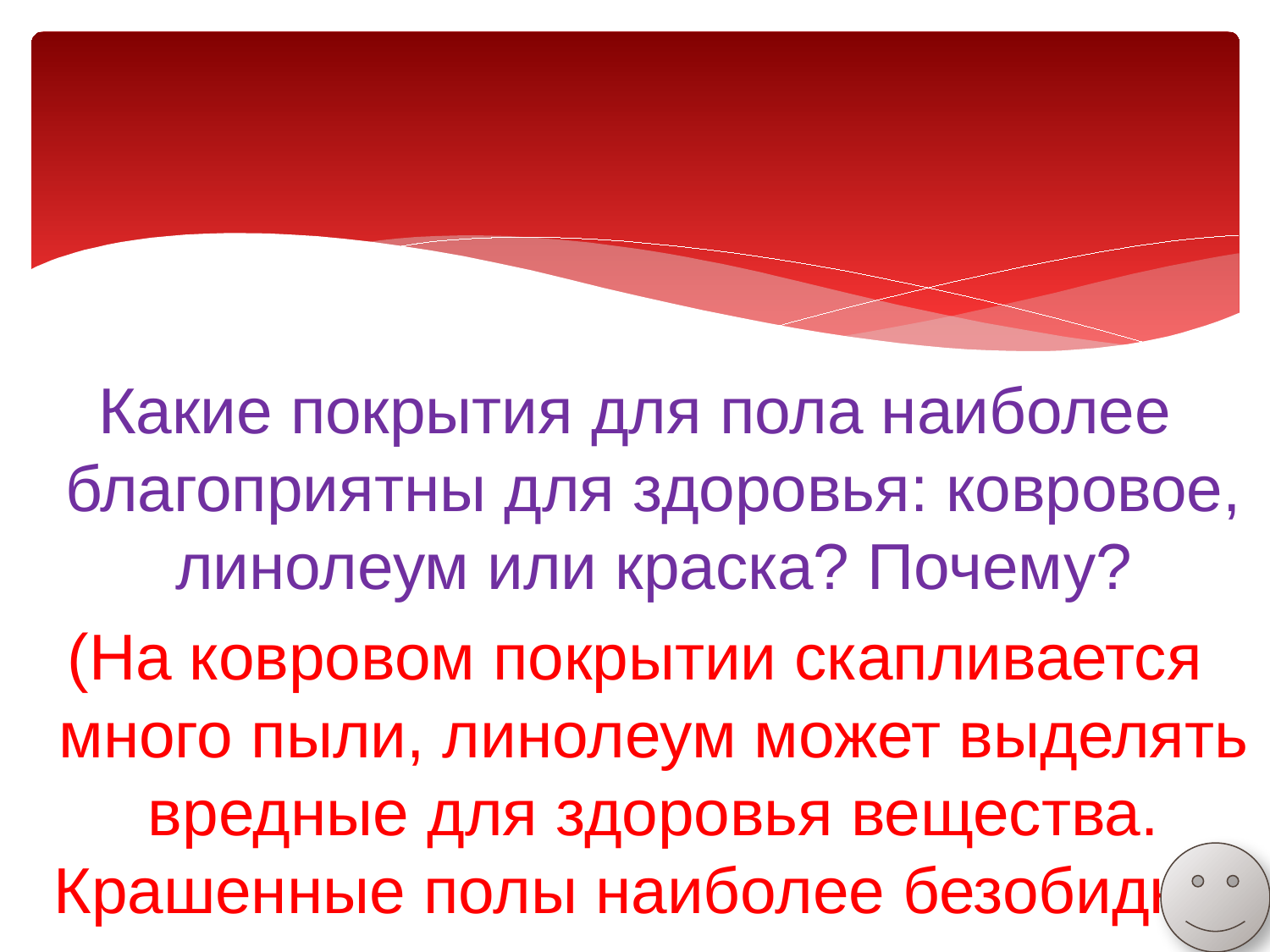

Какие покрытия для пола наиболее благоприятны для здоровья: ковровое, линолеум или краска? Почему?
(На ковровом покрытии скапливается много пыли, линолеум может выделять вредные для здоровья вещества. Крашенные полы наиболее безобидны)
#